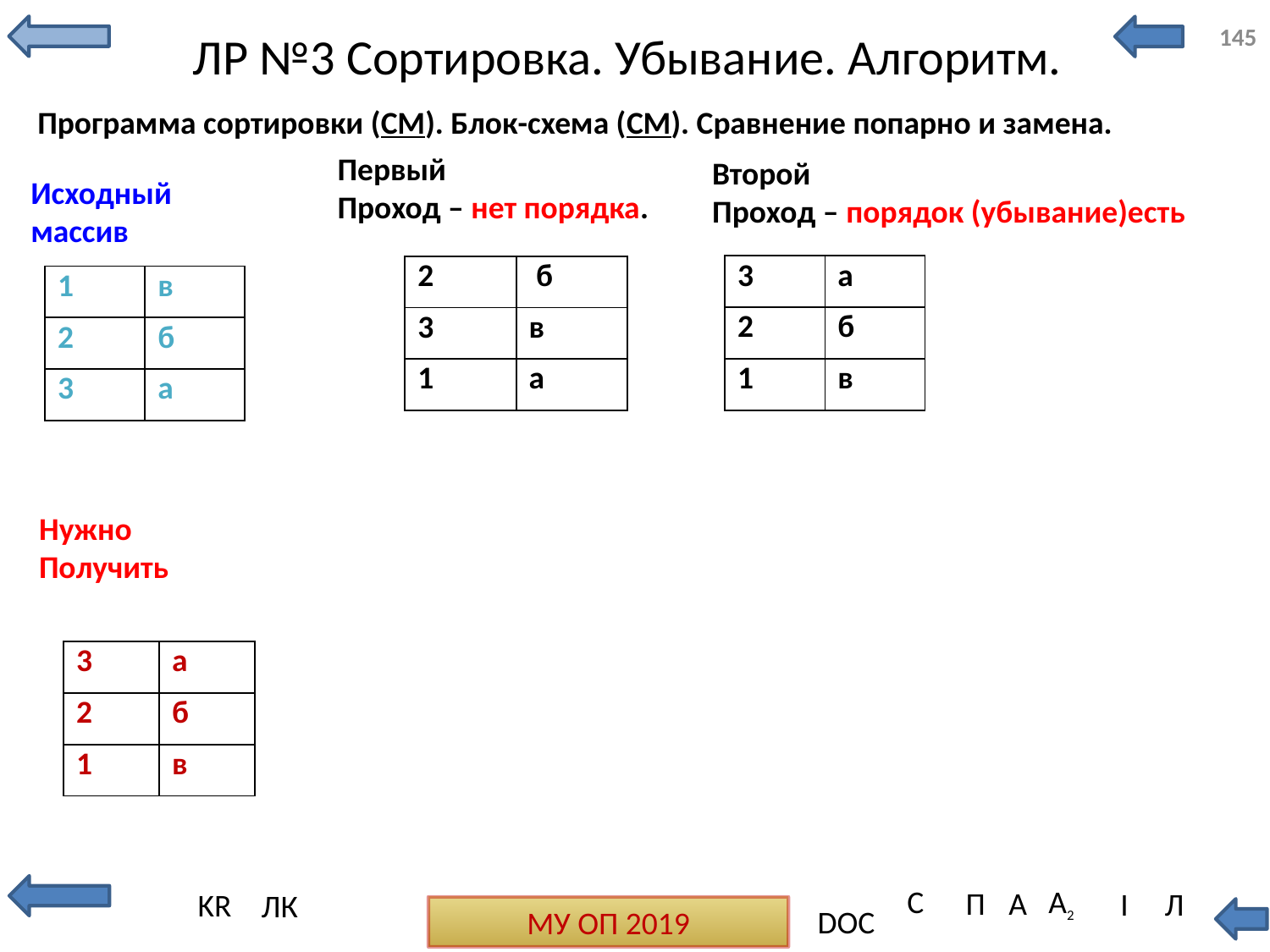

# ЛР №3 Сортировка. Убывание. Алгоритм.
145
Программа сортировки (СМ). Блок-схема (СМ). Сравнение попарно и замена.

Первый
Проход – нет порядка.
Второй
Проход – порядок (убывание)есть
Исходный
массив
| 3 | а |
| --- | --- |
| 2 | б |
| 1 | в |
| 2 | б |
| --- | --- |
| 3 | в |
| 1 | а |
| 1 | в |
| --- | --- |
| 2 | б |
| 3 | а |
Нужно
Получить
| 3 | а |
| --- | --- |
| 2 | б |
| 1 | в |